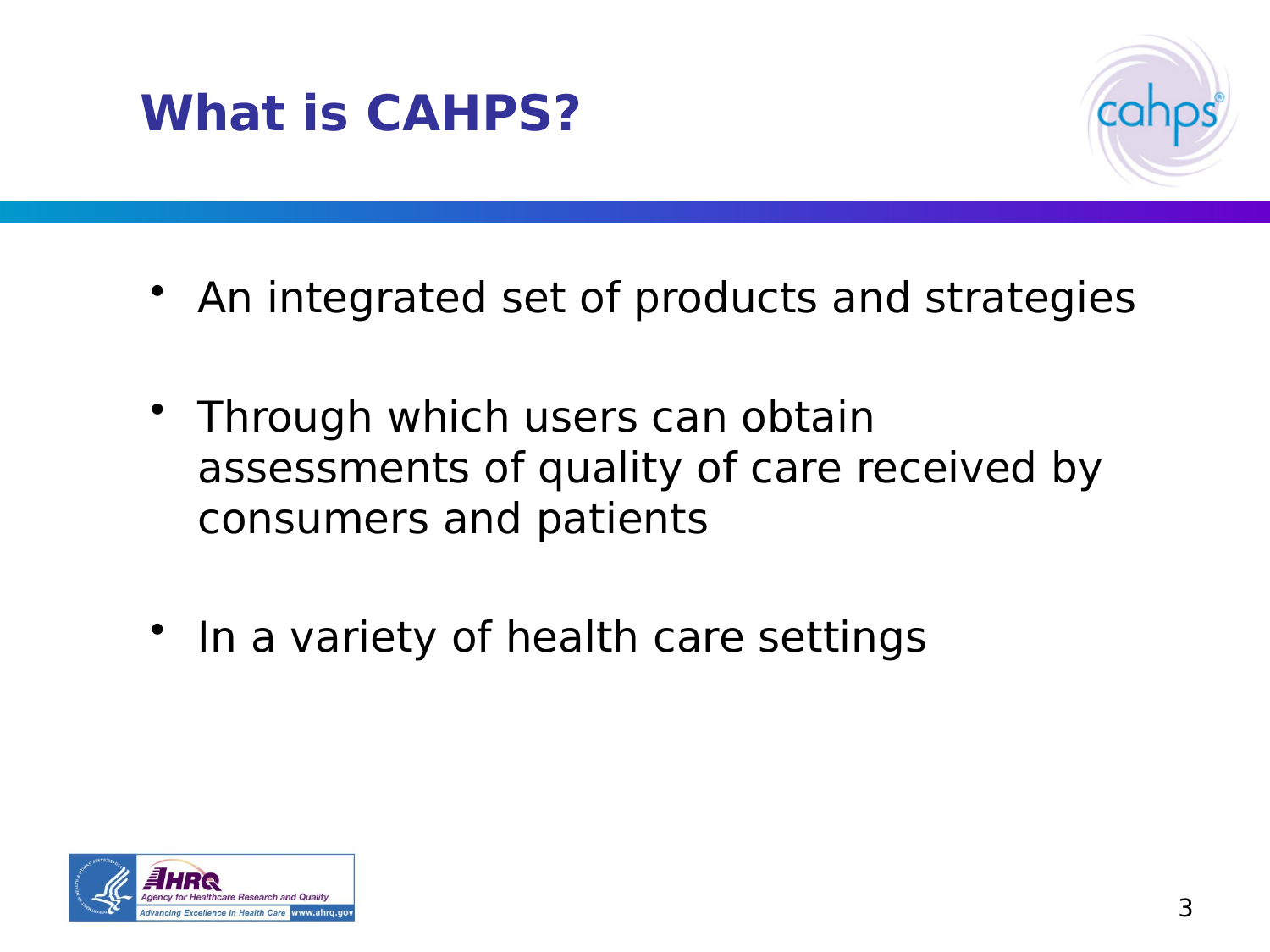

# What is CAHPS?

An integrated set of products and strategies

Through which users can obtain assessments of quality of care received by consumers and patients

In a variety of health care settings

3